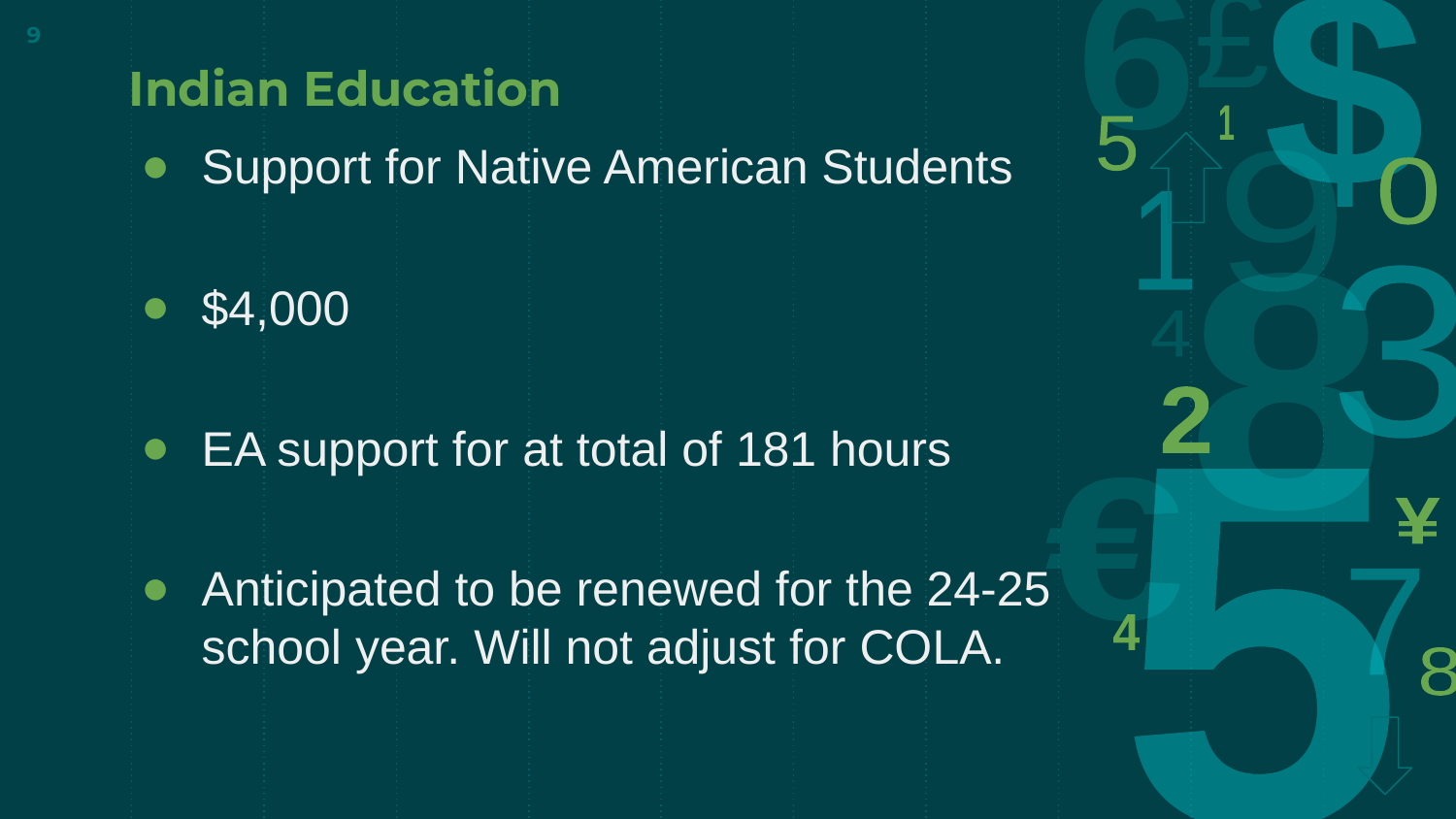

9
# Indian Education
Support for Native American Students

$4,000

EA support for at total of 181 hours

Anticipated to be renewed for the 24-25 school year. Will not adjust for COLA.